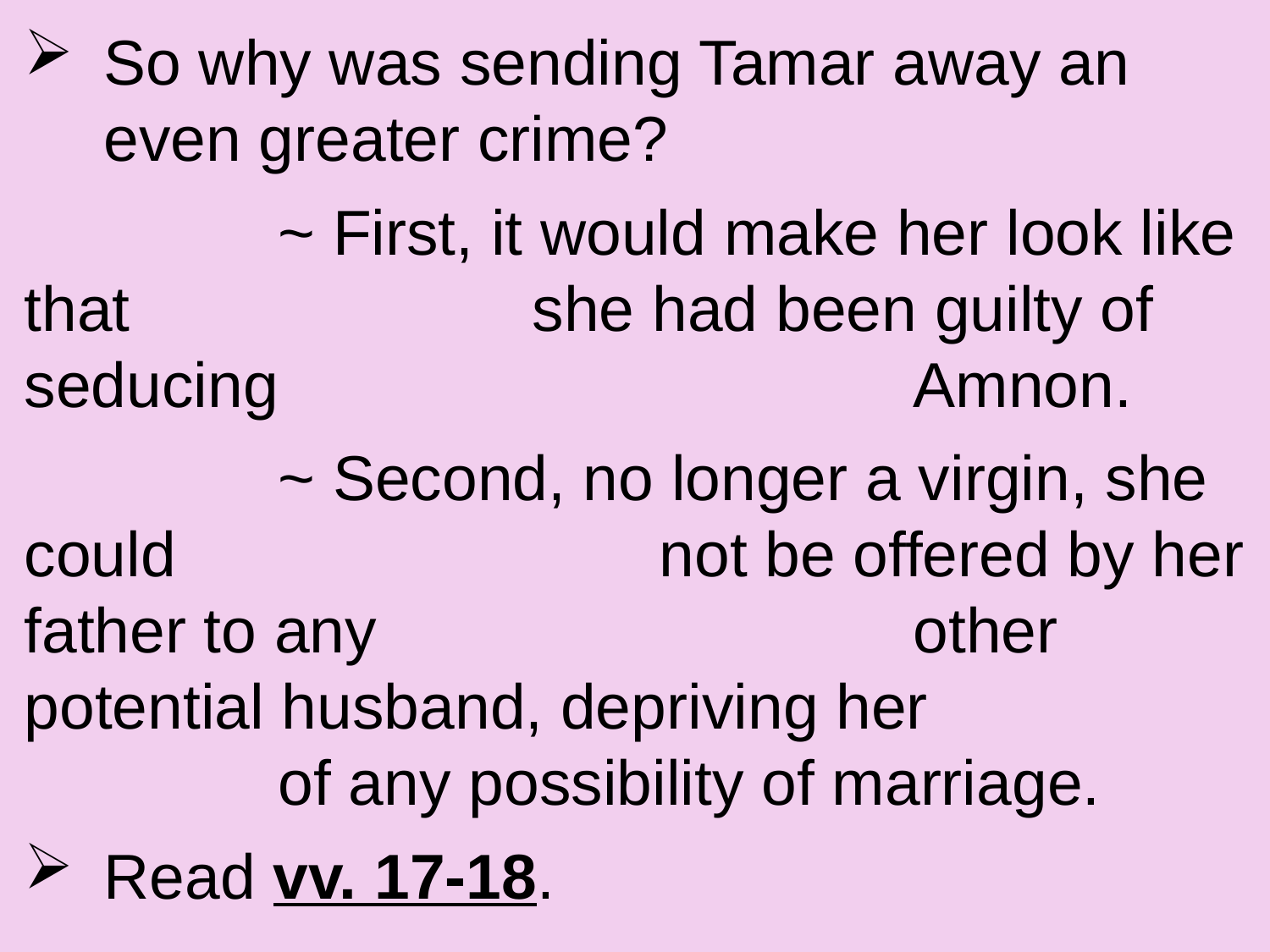

So why was sending Tamar away an even greater crime?
		~ First, it would make her look like that 				she had been guilty of seducing 					Amnon.
		~ Second, no longer a virgin, she could 				not be offered by her father to any 					other potential husband, depriving her 				of any possibility of marriage.
Read vv. 17-18.